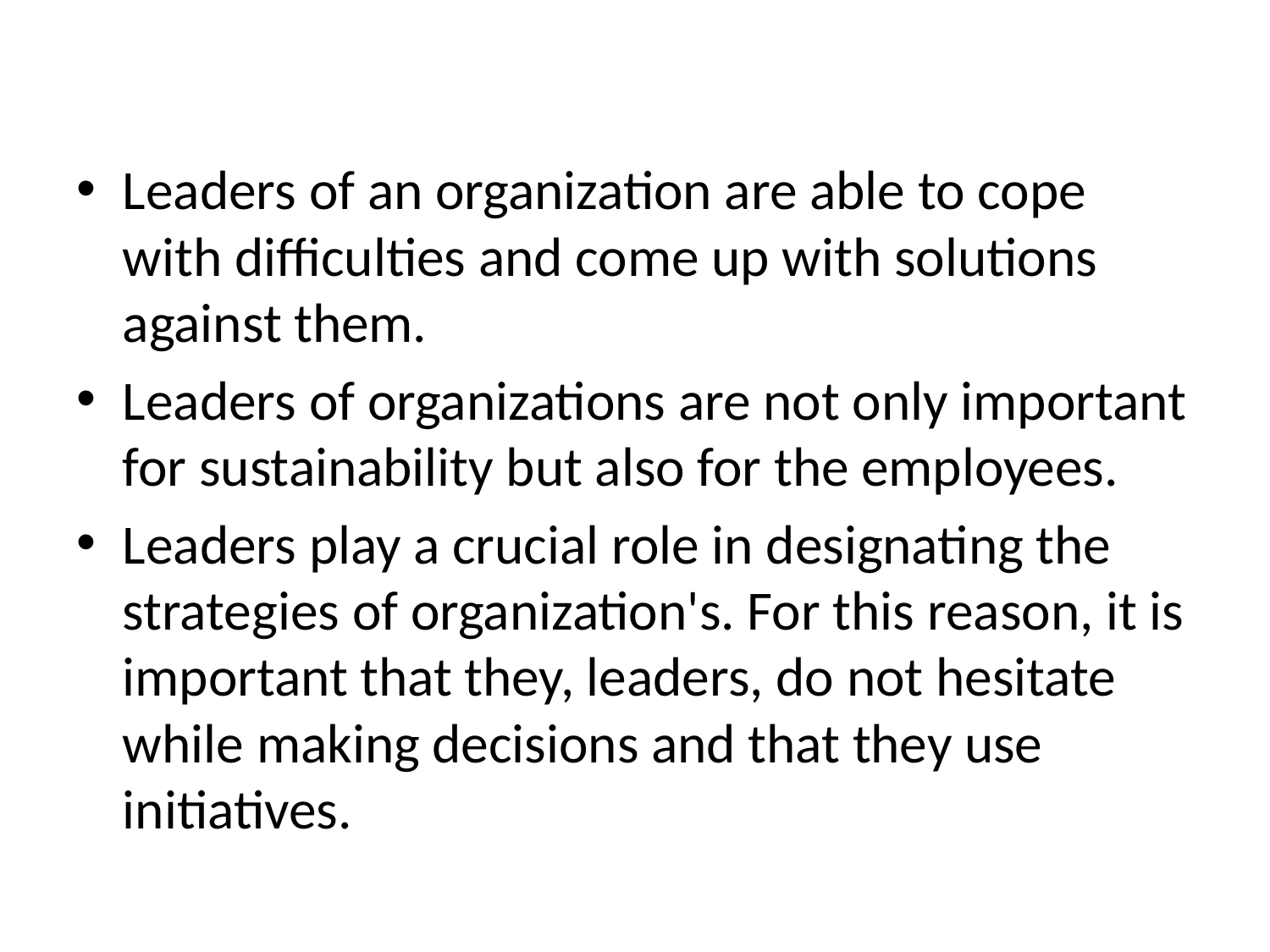

#
Leaders of an organization are able to cope with difficulties and come up with solutions against them.
Leaders of organizations are not only important for sustainability but also for the employees.
Leaders play a crucial role in designating the strategies of organization's. For this reason, it is important that they, leaders, do not hesitate while making decisions and that they use initiatives.